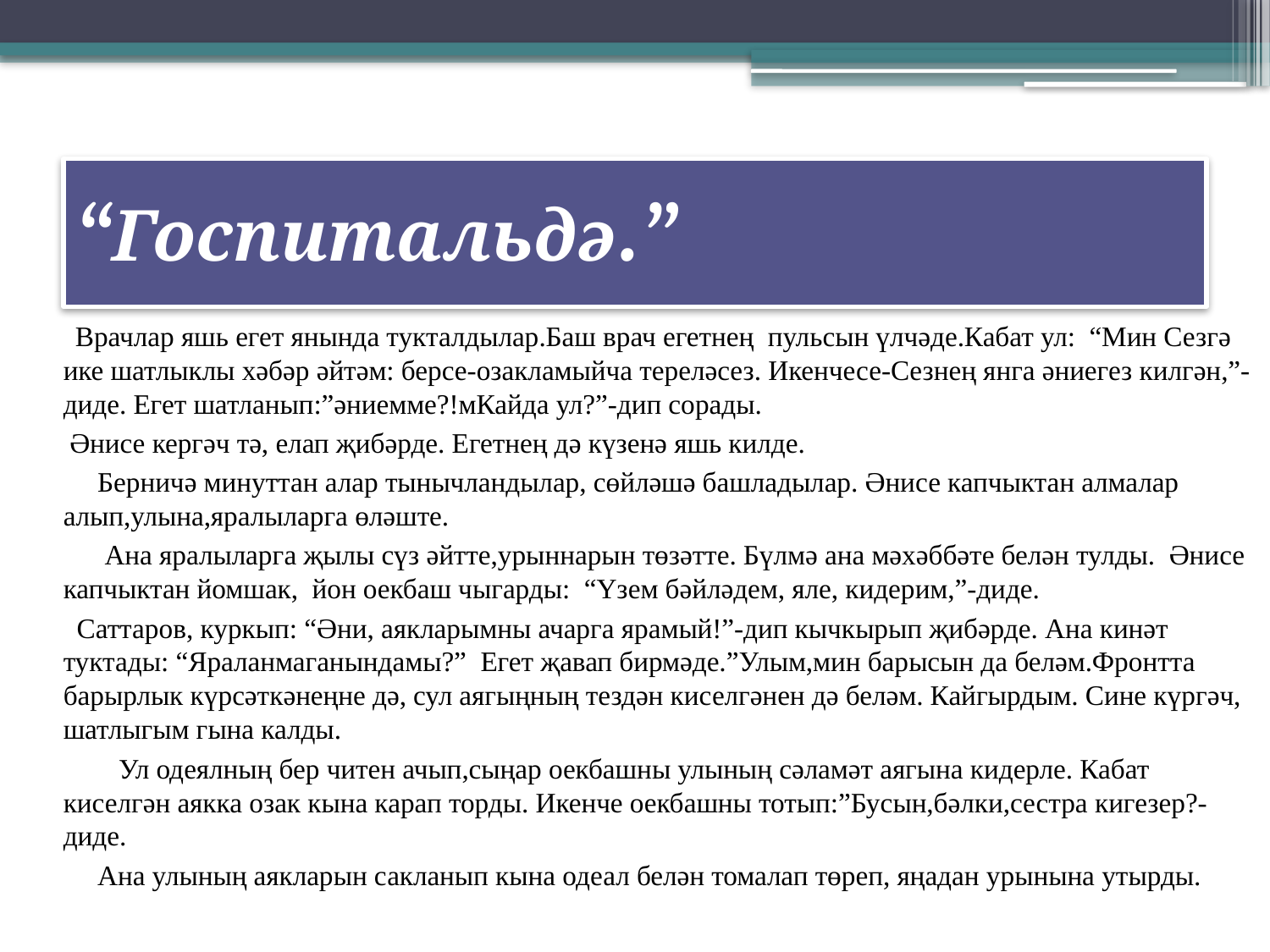

# “Госпитальдә.”
       Врачлар яшь егет янында тукталдылар.Баш врач егетнең  пульсын үлчәде.Кабат ул:  “Мин Сезгә ике шатлыклы хәбәр әйтәм: берсе-озакламыйча тереләсез. Икенчесе-Сезнең янга әниегез килгән,”-диде. Егет шатланып:”әниемме?!мКайда ул?”-дип сорады.
      Әнисе кергәч тә, елап җибәрде. Егетнең дә күзенә яшь килде.
          Берничә минуттан алар тынычландылар, сөйләшә башладылар. Әнисе капчыктан алмалар алып,улына,яралыларга өләште.
           Ана яралыларга җылы сүз әйтте,урыннарын төзәтте. Бүлмә ана мәхәббәте белән тулды.  Әнисе капчыктан йомшак,  йон оекбаш чыгарды:  “Үзем бәйләдем, яле, кидерим,”-диде.
       Саттаров, куркып: “Әни, аякларымны ачарга ярамый!”-дип кычкырып җибәрде. Ана кинәт туктады: “Яраланмаганындамы?”  Егет җавап бирмәде.”Улым,мин барысын да беләм.Фронтта барырлык күрсәткәнеңне дә, сул аягыңның тездән киселгәнен дә беләм. Кайгырдым. Сине күргәч, шатлыгым гына калды.
             Ул одеялның бер читен ачып,сыңар оекбашны улының сәламәт аягына кидерле. Кабат киселгән аякка озак кына карап торды. Икенче оекбашны тотып:”Бусын,бәлки,сестра кигезер?-диде.
          Ана улының аякларын сакланып кына одеал белән томалап төреп, яңадан урынына утырды.